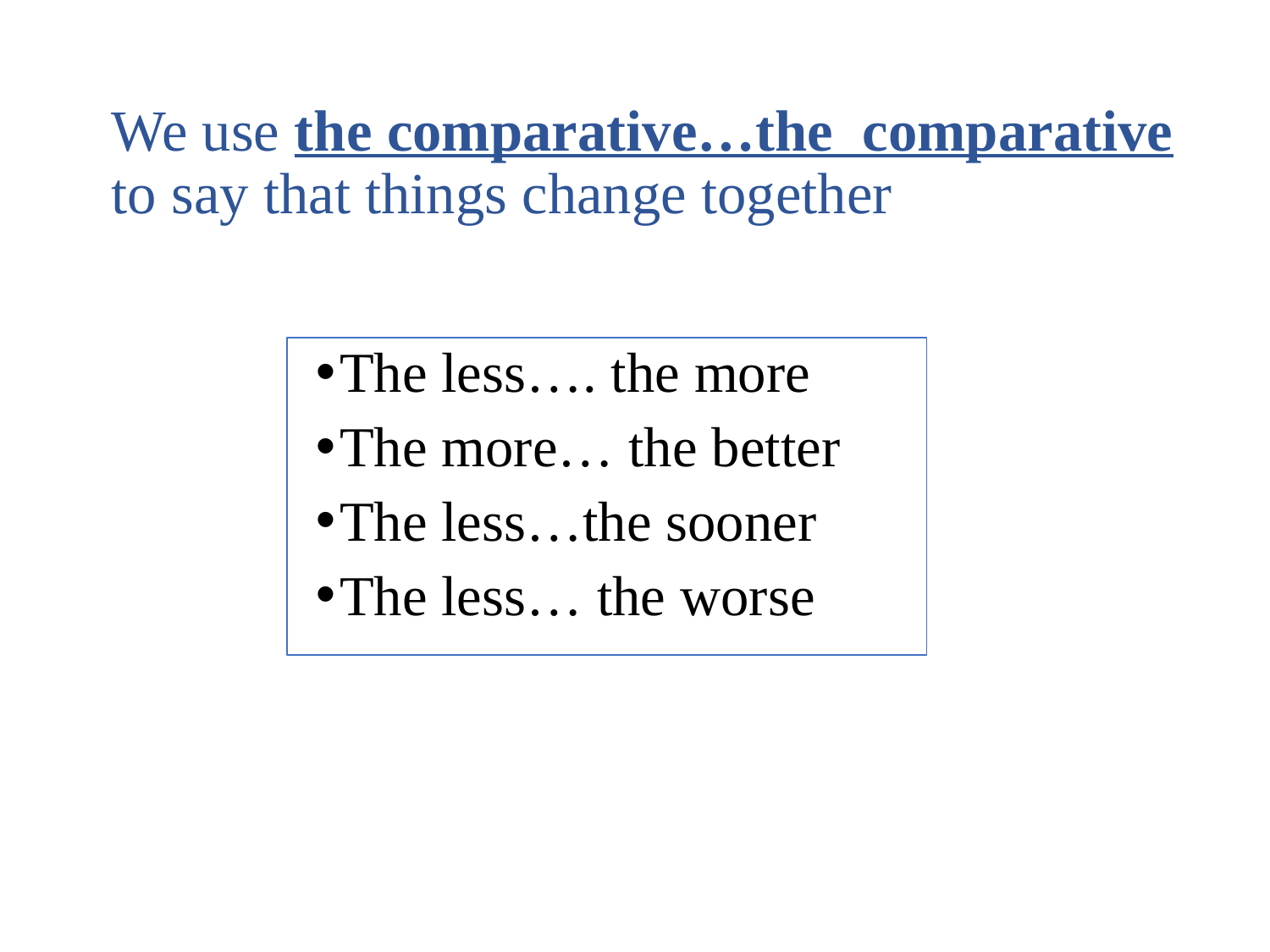

# We use the comparative…the  comparative to say that things change together

The less…. the more
The more… the better
The less…the sooner
The less… the worse